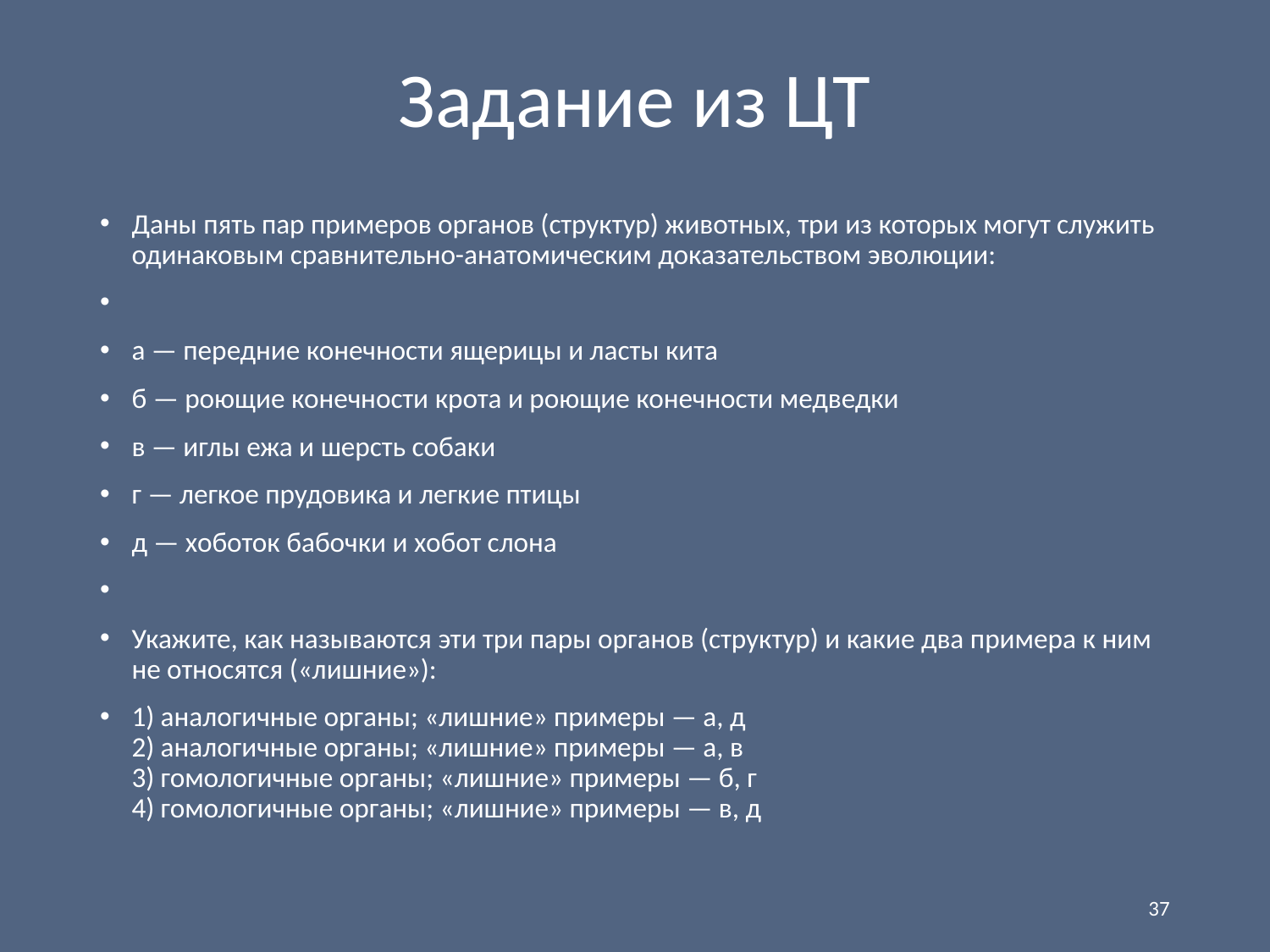

# Задание из ЦТ
Даны пять пар примеров органов (структур) животных, три из которых могут служить одинаковым сравнительно-анатомическим доказательством эволюции:

а — передние конечности ящерицы и ласты кита
б — роющие конечности крота и роющие конечности медведки
в — иглы ежа и шерсть собаки
г — легкое прудовика и легкие птицы
д — хоботок бабочки и хобот слона

Укажите, как называются эти три пары органов (структур) и какие два примера к ним не относятся («лишние»):
1) аналогичные органы; «лишние» примеры — а, д
2) аналогичные органы; «лишние» примеры — а, в
3) гомологичные органы; «лишние» примеры — б, г
4) гомологичные органы; «лишние» примеры — в, д

37